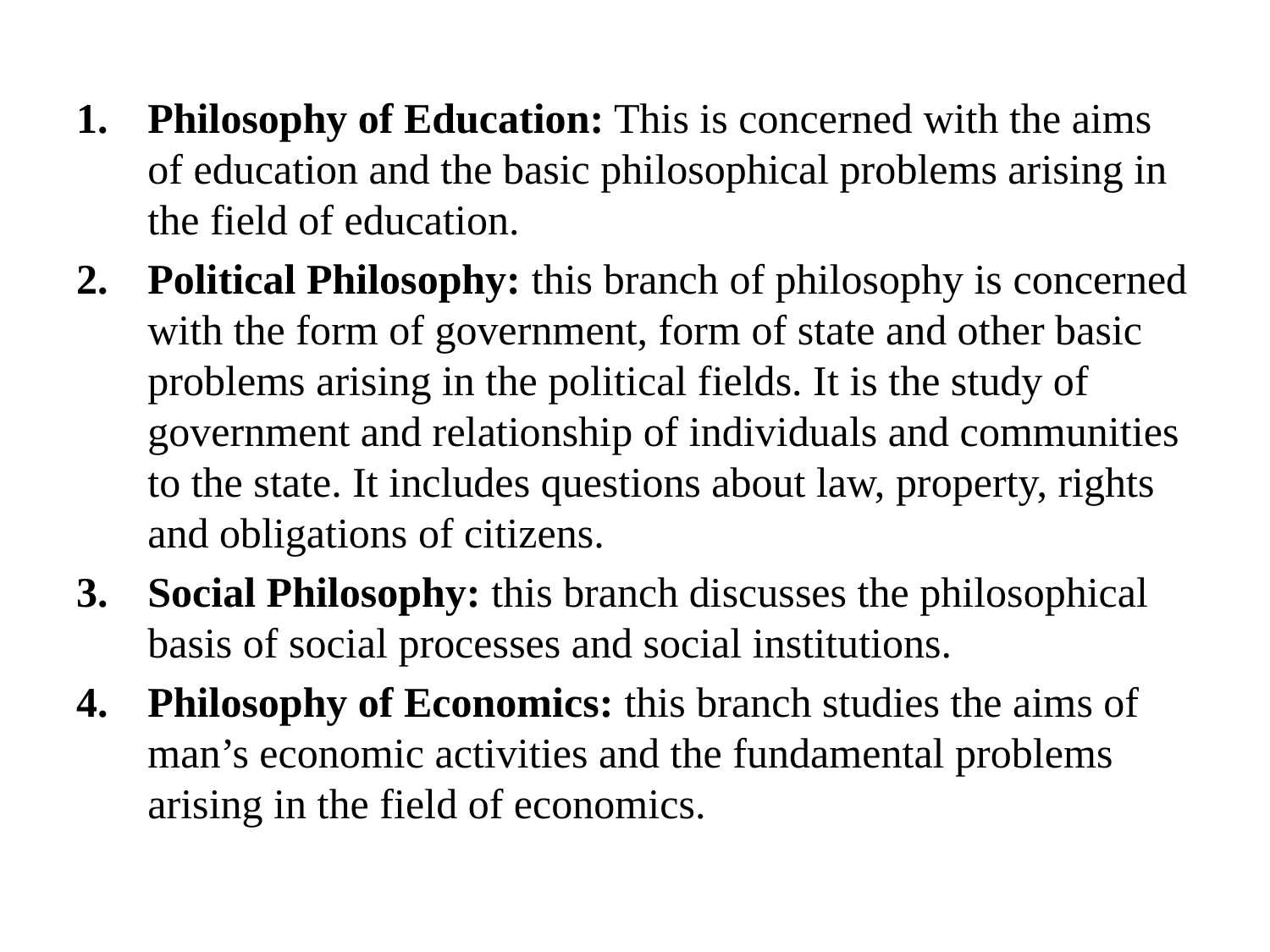

Philosophy of Education: This is concerned with the aims of education and the basic philosophical problems arising in the field of education.
Political Philosophy: this branch of philosophy is concerned with the form of government, form of state and other basic problems arising in the political fields. It is the study of government and relationship of individuals and communities to the state. It includes questions about law, property, rights and obligations of citizens.
Social Philosophy: this branch discusses the philosophical basis of social processes and social institutions.
Philosophy of Economics: this branch studies the aims of man’s economic activities and the fundamental problems arising in the field of economics.